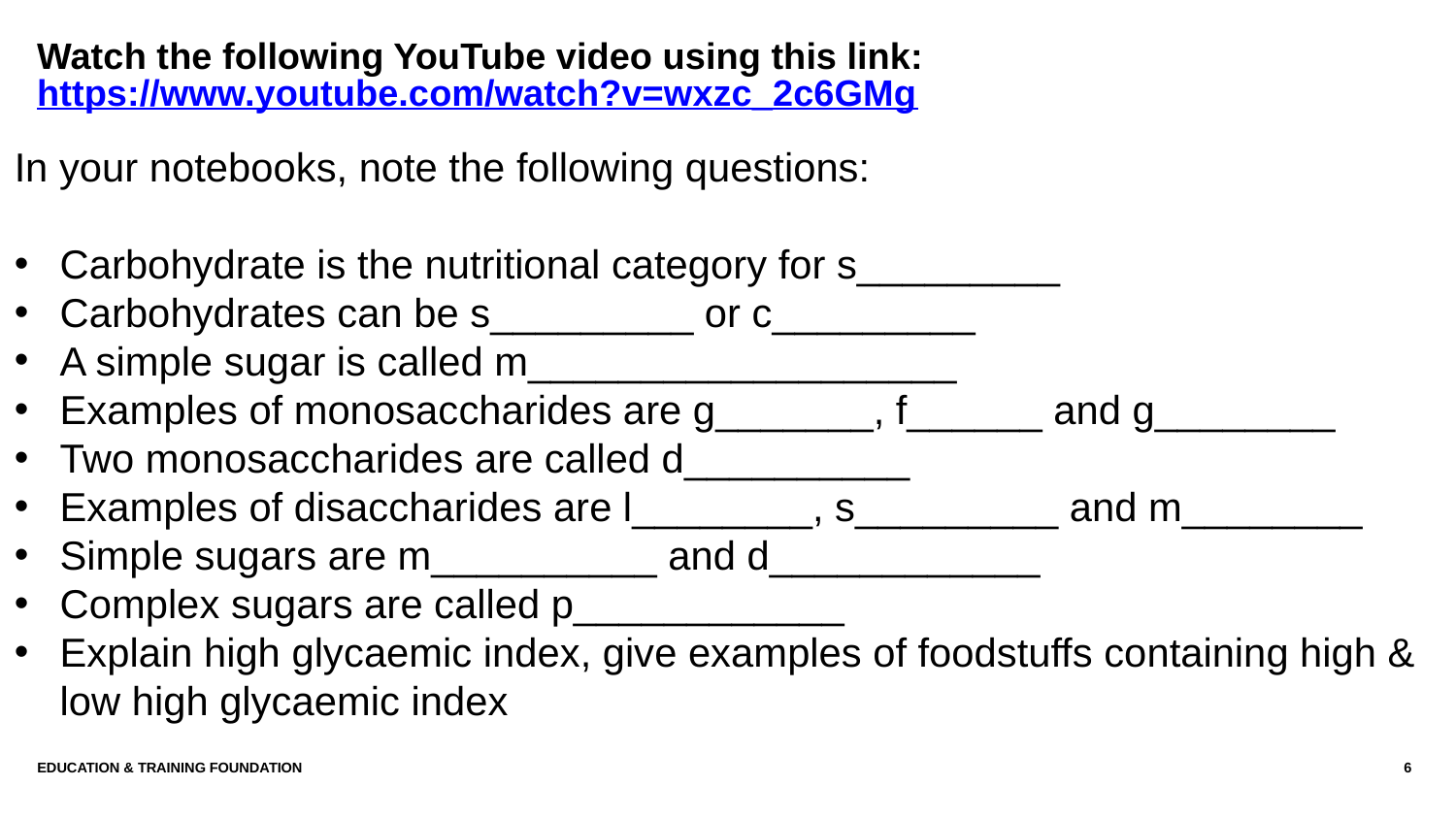

# Watch the following YouTube video using this link: https://www.youtube.com/watch?v=wxzc_2c6GMg
In your notebooks, note the following questions:

Carbohydrate is the nutritional category for s_________
Carbohydrates can be s_________ or c_________
A simple sugar is called m___________________
Examples of monosaccharides are g_______, f______ and g________
Two monosaccharides are called d__________
Examples of disaccharides are l________, s_________ and m________
Simple sugars are m__________ and d____________
Complex sugars are called p____________
Explain high glycaemic index, give examples of foodstuffs containing high & low high glycaemic index
Education & Training Foundation
6